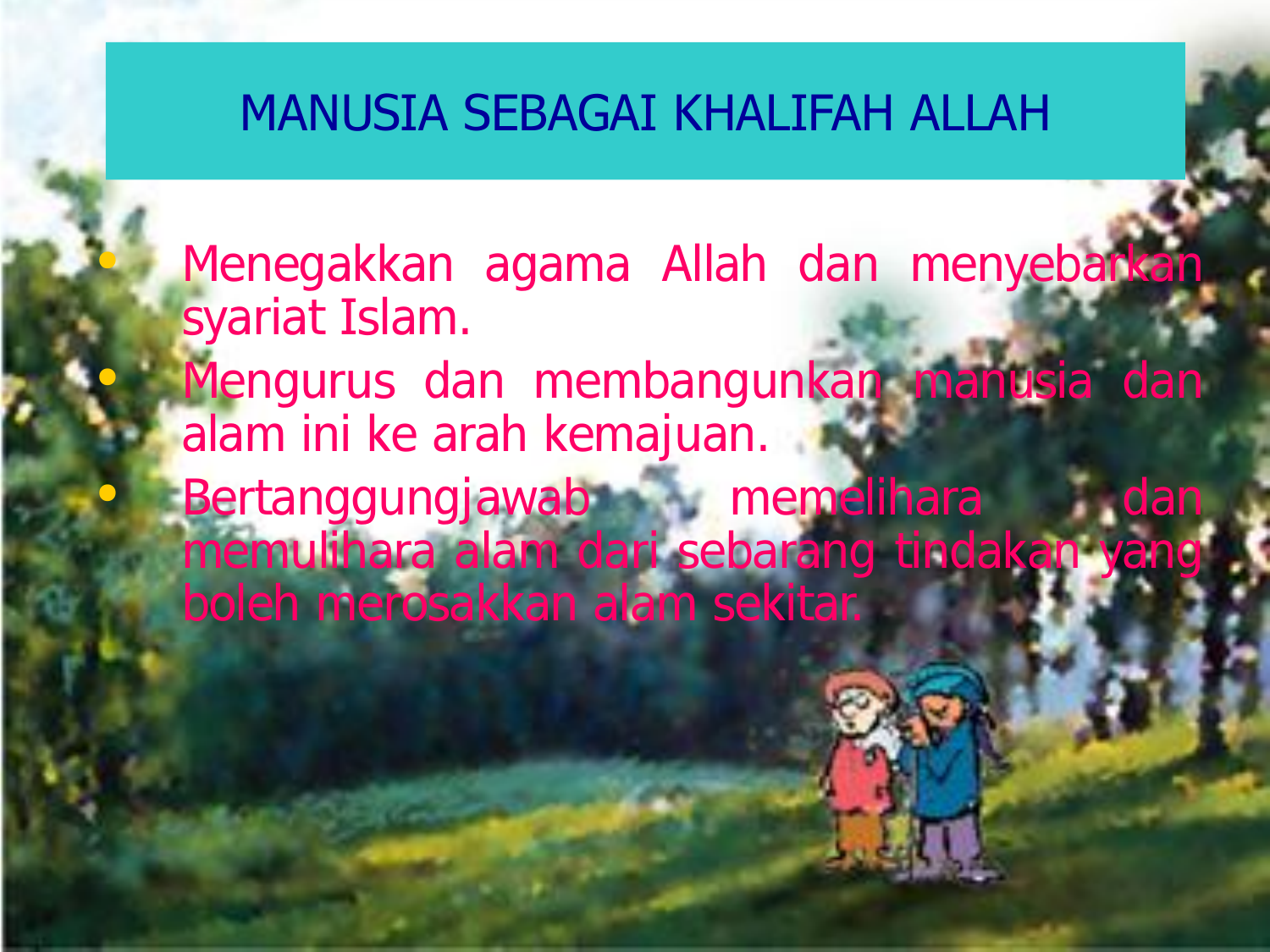

MANUSIA SEBAGAI KHALIFAH ALLAH
Menegakkan agama Allah dan menyebarkan syariat Islam.
Mengurus dan membangunkan manusia dan alam ini ke arah kemajuan.
Bertanggungjawab memelihara dan memulihara alam dari sebarang tindakan yang boleh merosakkan alam sekitar.